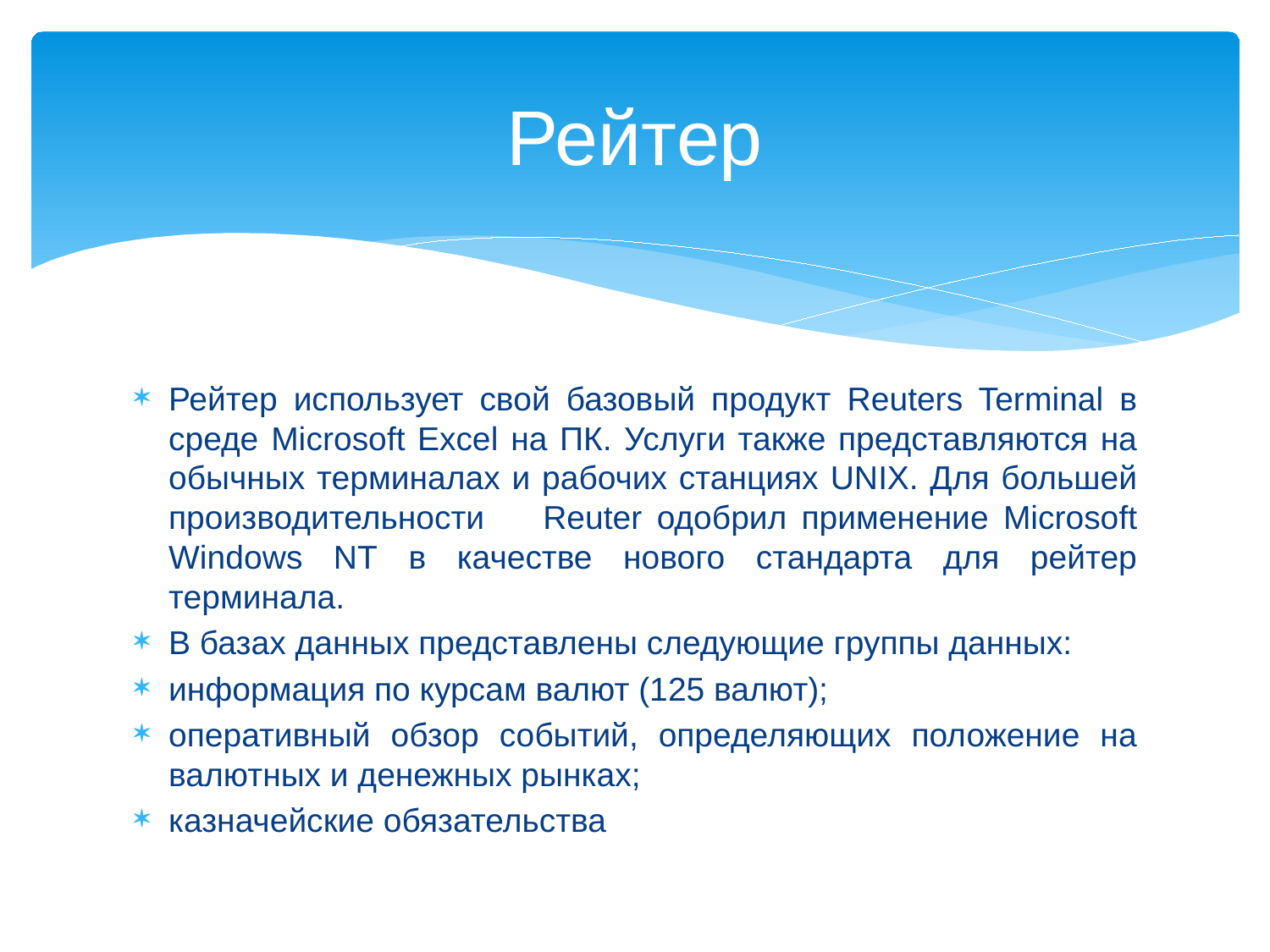

# Рейтер
Рейтер использует свой базовый продукт Reuters Terminal в среде Microsoft Excel на ПК. Услуги также представляются на обычных терминалах и рабочих станциях UNIX. Для большей производительности    Reuter одобрил применение Microsoft Windows NT в качестве нового стандарта для рейтер терминала.
В базах данных представлены следующие группы данных:
информация по курсам валют (125 валют);
оперативный обзор событий, определяющих положение на валютных и денежных рынках;
казначейские обязательства